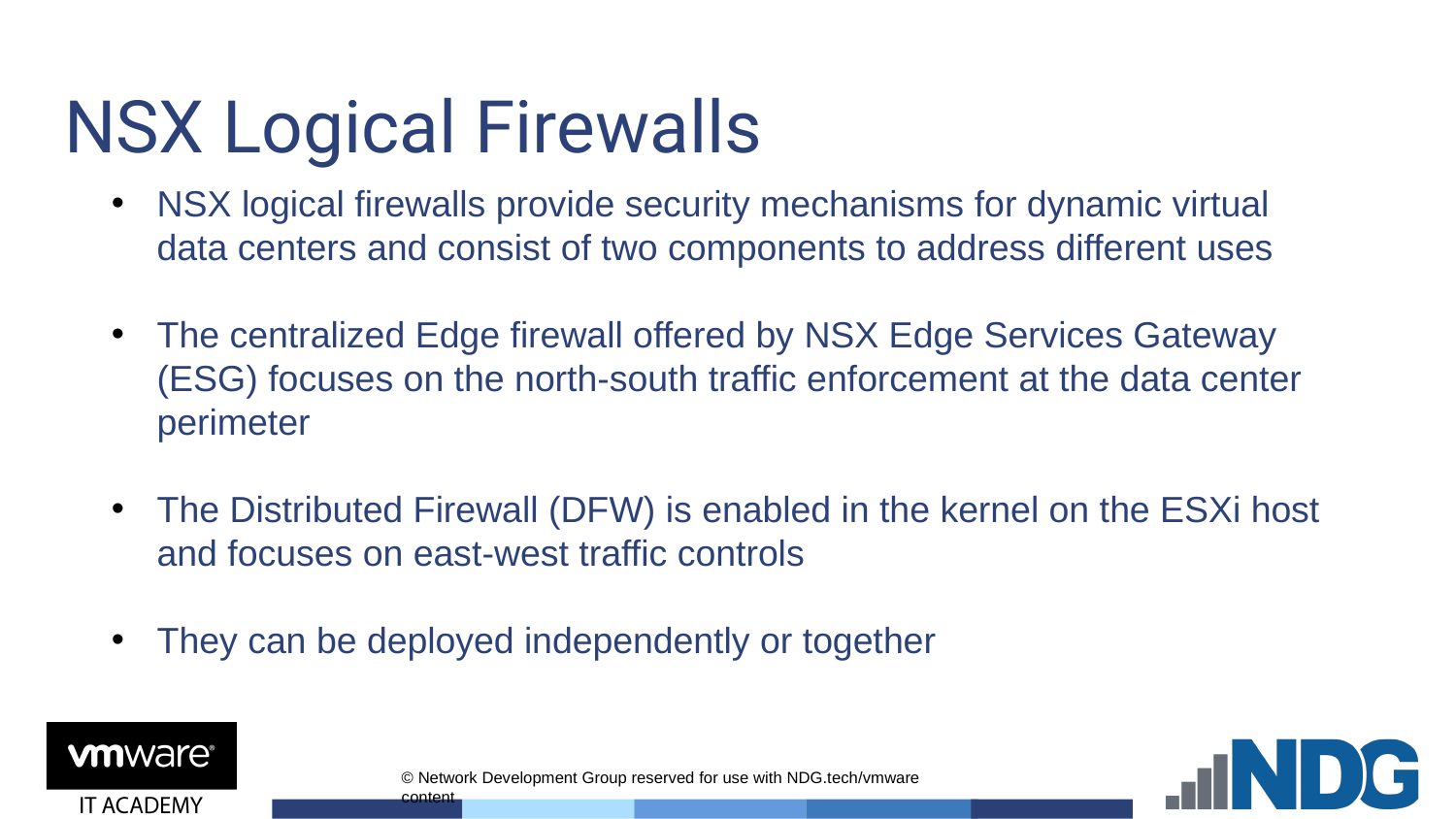

# NSX Logical Firewalls
NSX logical firewalls provide security mechanisms for dynamic virtual data centers and consist of two components to address different uses

The centralized Edge firewall offered by NSX Edge Services Gateway (ESG) focuses on the north-south traffic enforcement at the data center perimeter

The Distributed Firewall (DFW) is enabled in the kernel on the ESXi host and focuses on east-west traffic controls

They can be deployed independently or together